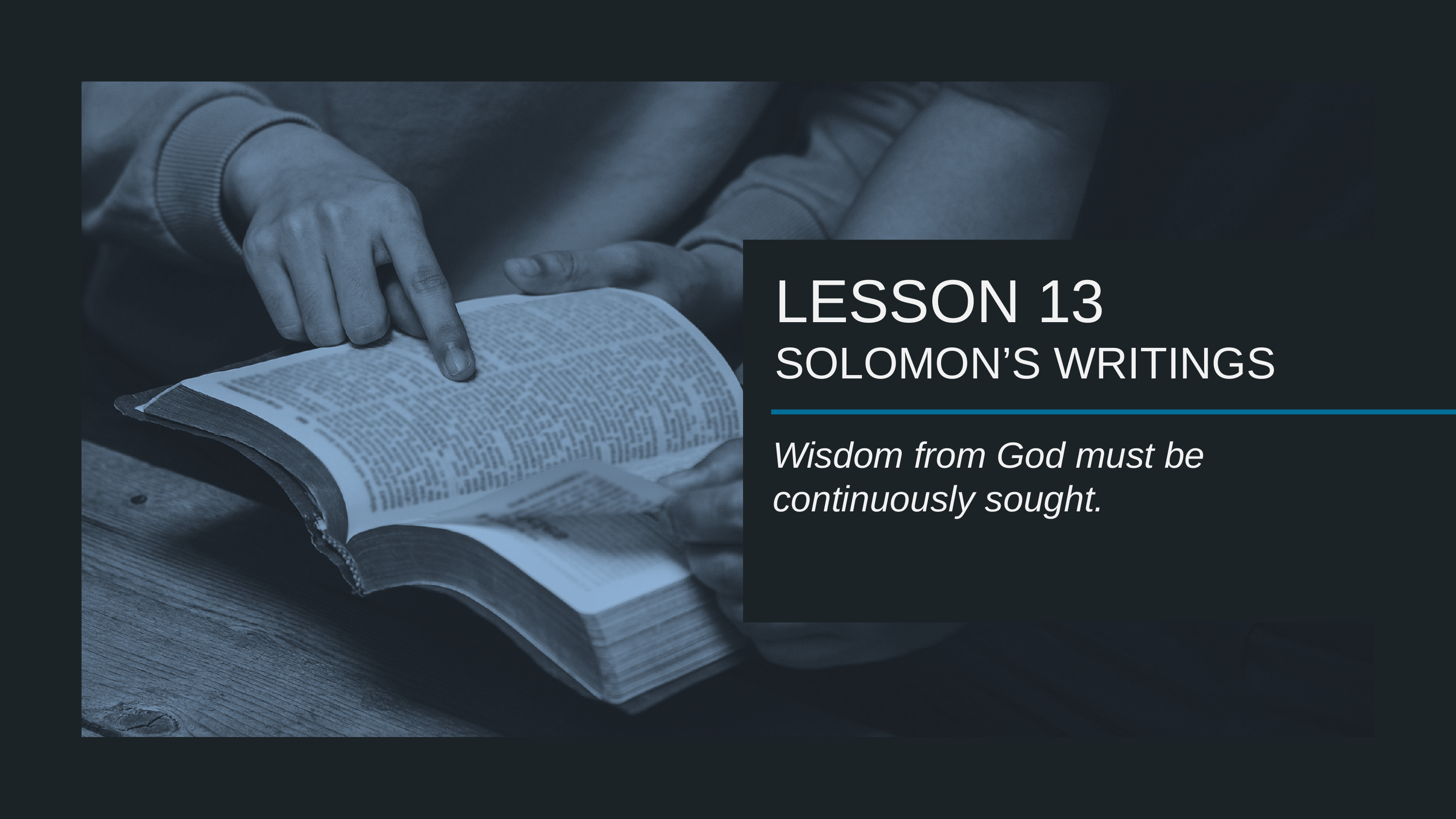

LESSON 13
SOLOMON’S WRITINGS
Wisdom from God must be
continuously sought.